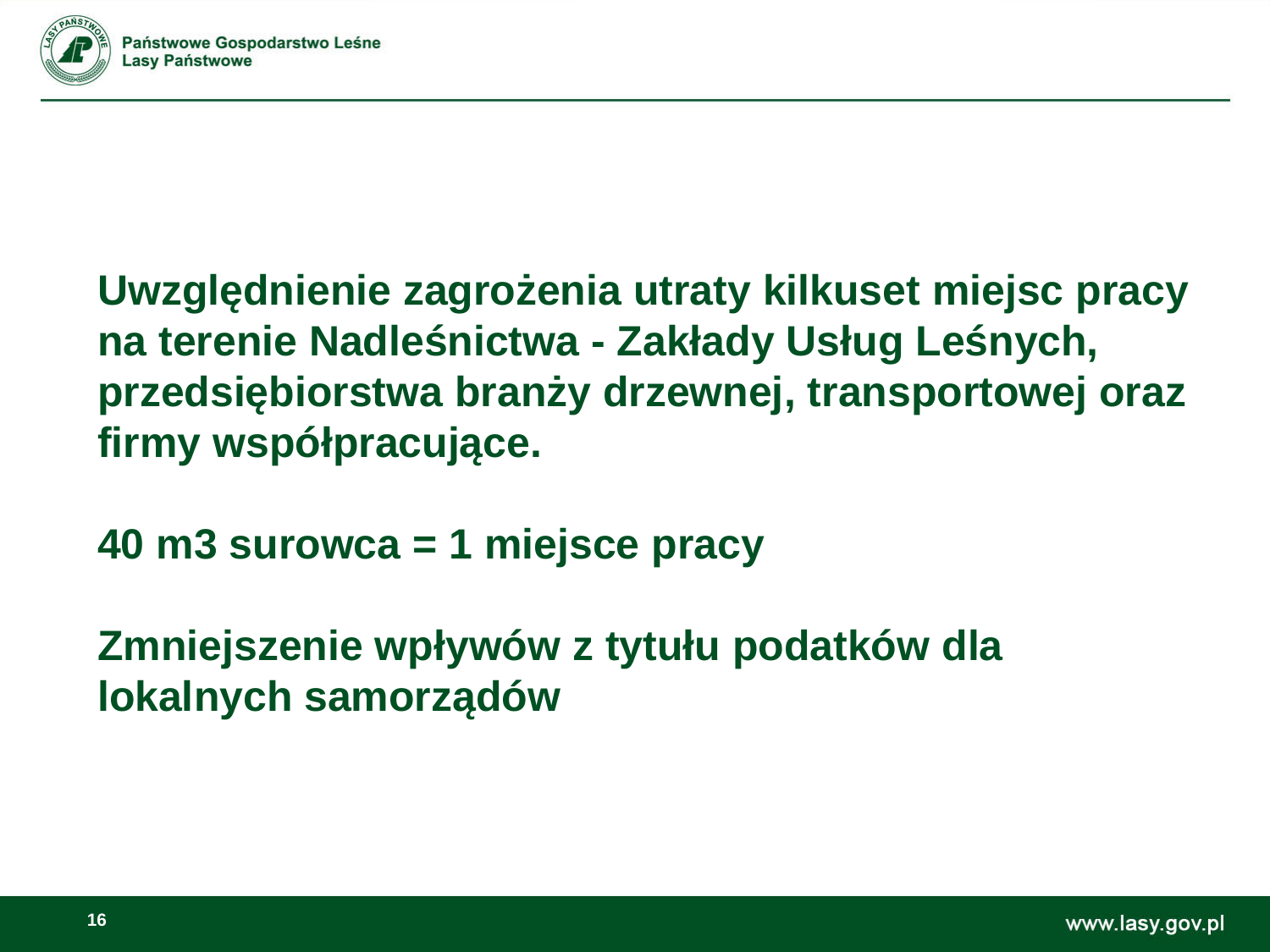

# Uwzględnienie zagrożenia utraty kilkuset miejsc pracy na terenie Nadleśnictwa - Zakłady Usług Leśnych, przedsiębiorstwa branży drzewnej, transportowej oraz firmy współpracujące. 40 m3 surowca = 1 miejsce pracy Zmniejszenie wpływów z tytułu podatków dla lokalnych samorządów